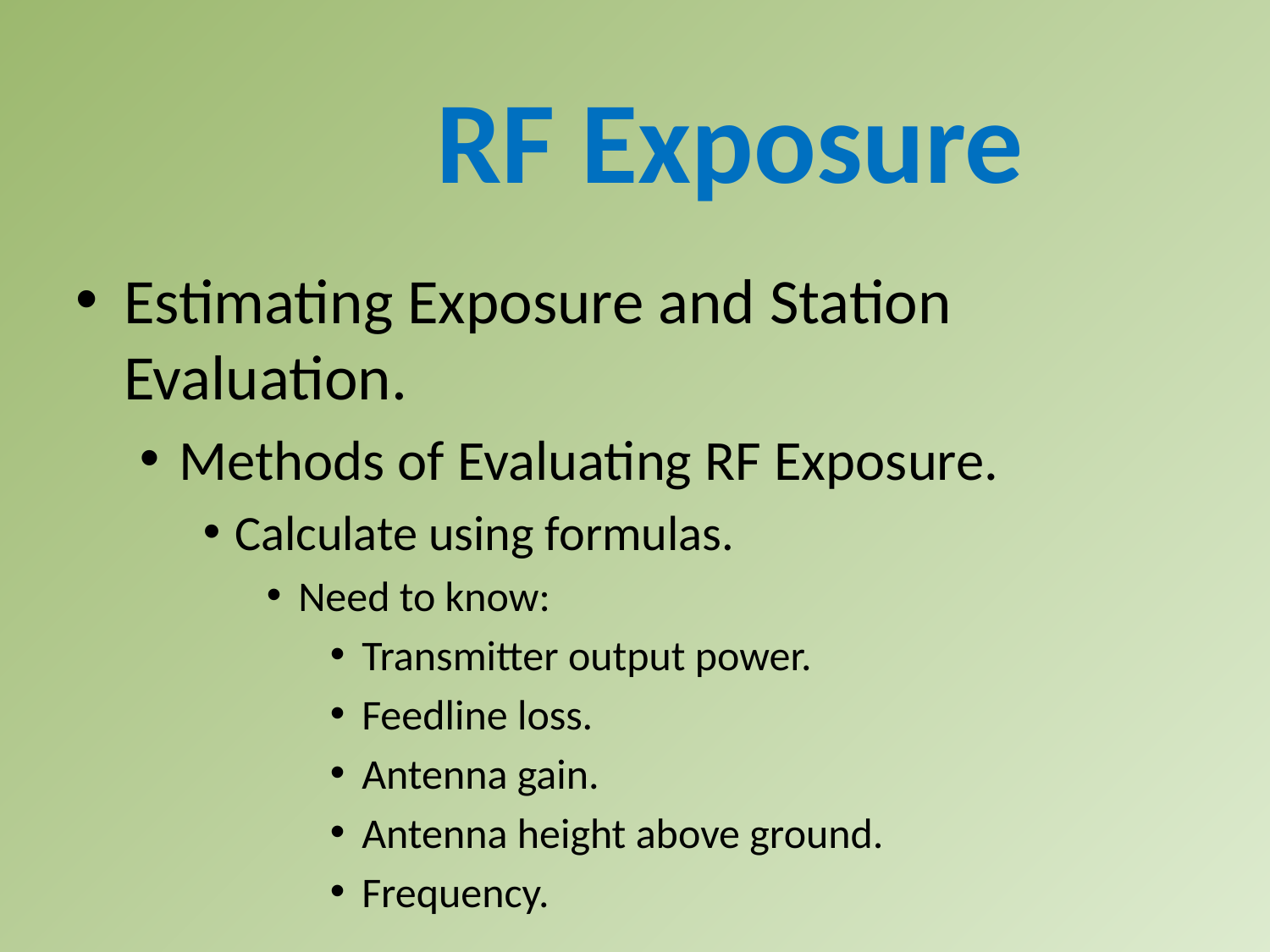

RF Exposure
Estimating Exposure and Station Evaluation.
Methods of Evaluating RF Exposure.
Calculate using formulas.
Need to know:
Transmitter output power.
Feedline loss.
Antenna gain.
Antenna height above ground.
Frequency.